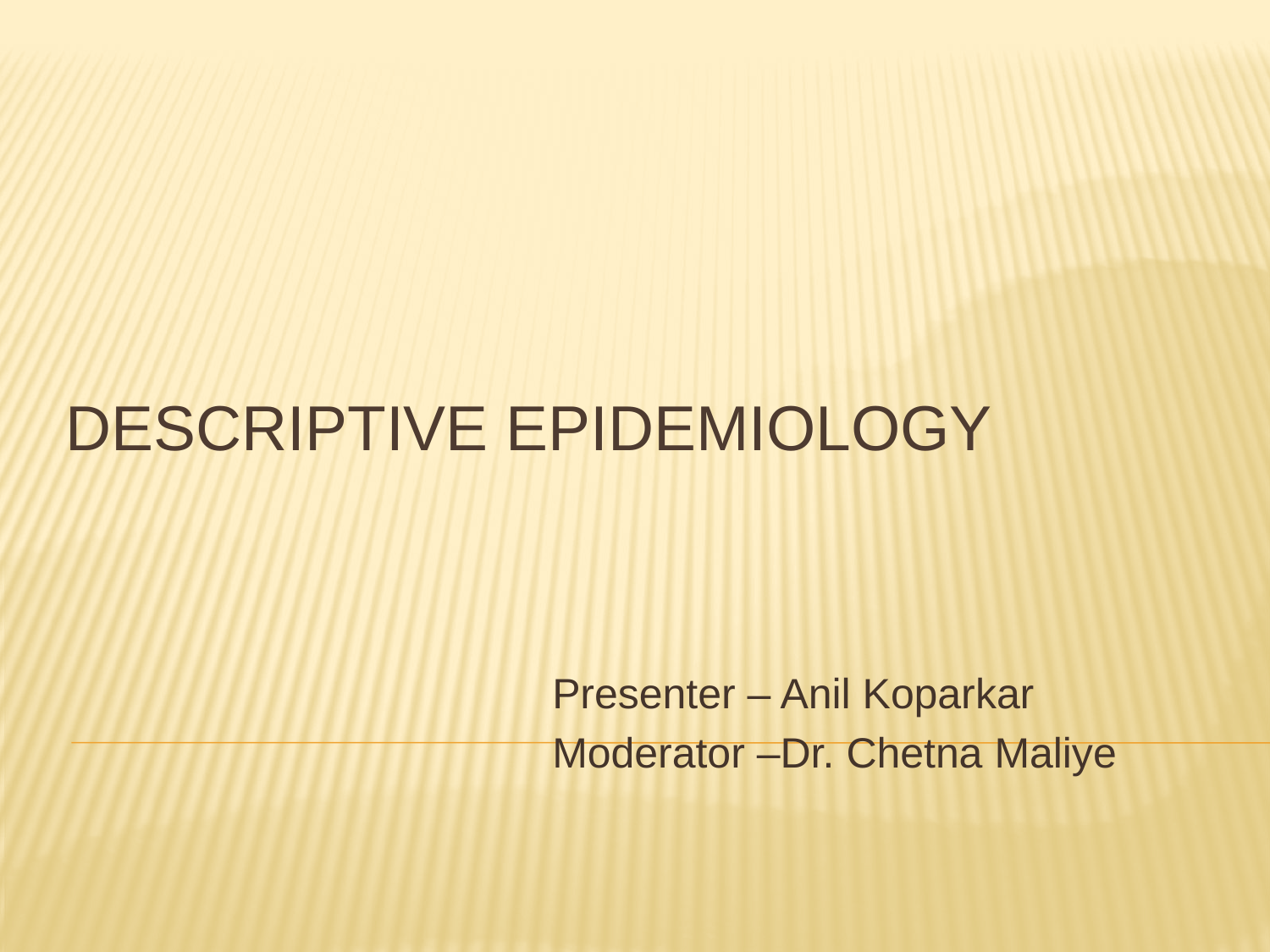

# Descriptive Epidemiology
Presenter – Anil Koparkar
Moderator –Dr. Chetna Maliye